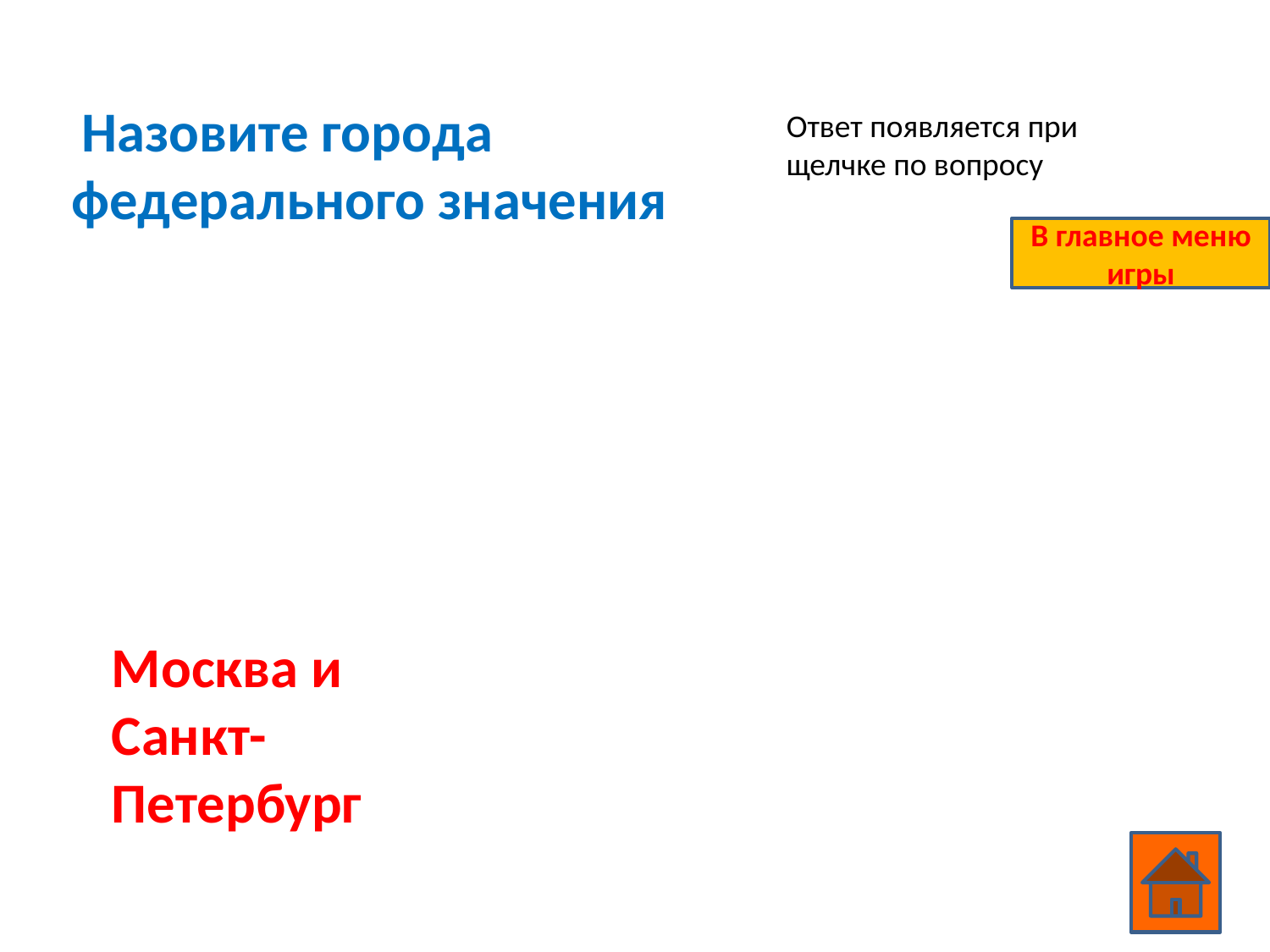

Назовите города федерального значения
Ответ появляется при щелчке по вопросу
В главное меню игры
Москва и Санкт-Петербург